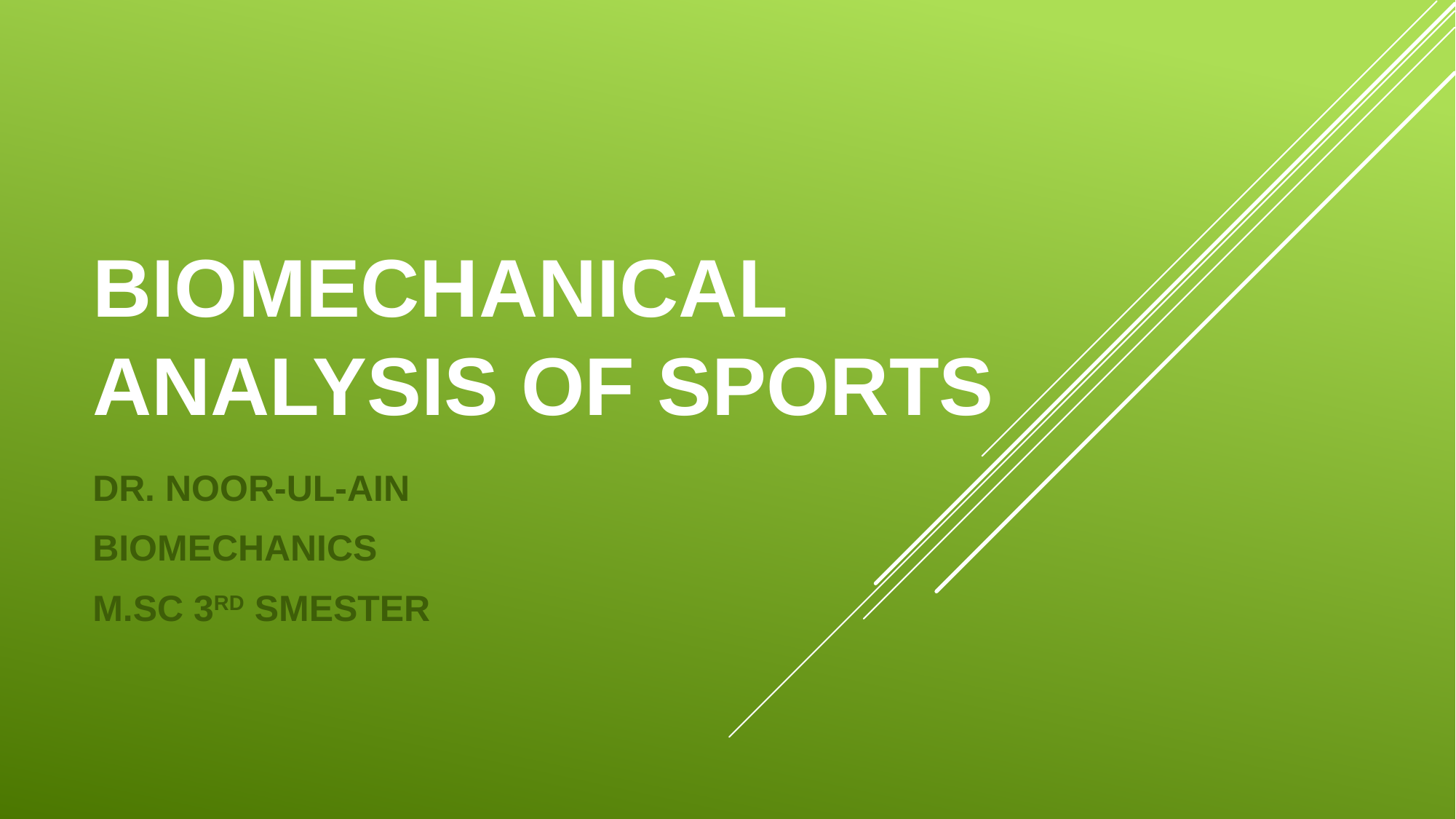

# BIOMECHANICAL ANALYSIS OF SPORTS
DR. NOOR-UL-AIN
BIOMECHANICS
M.SC 3RD SMESTER